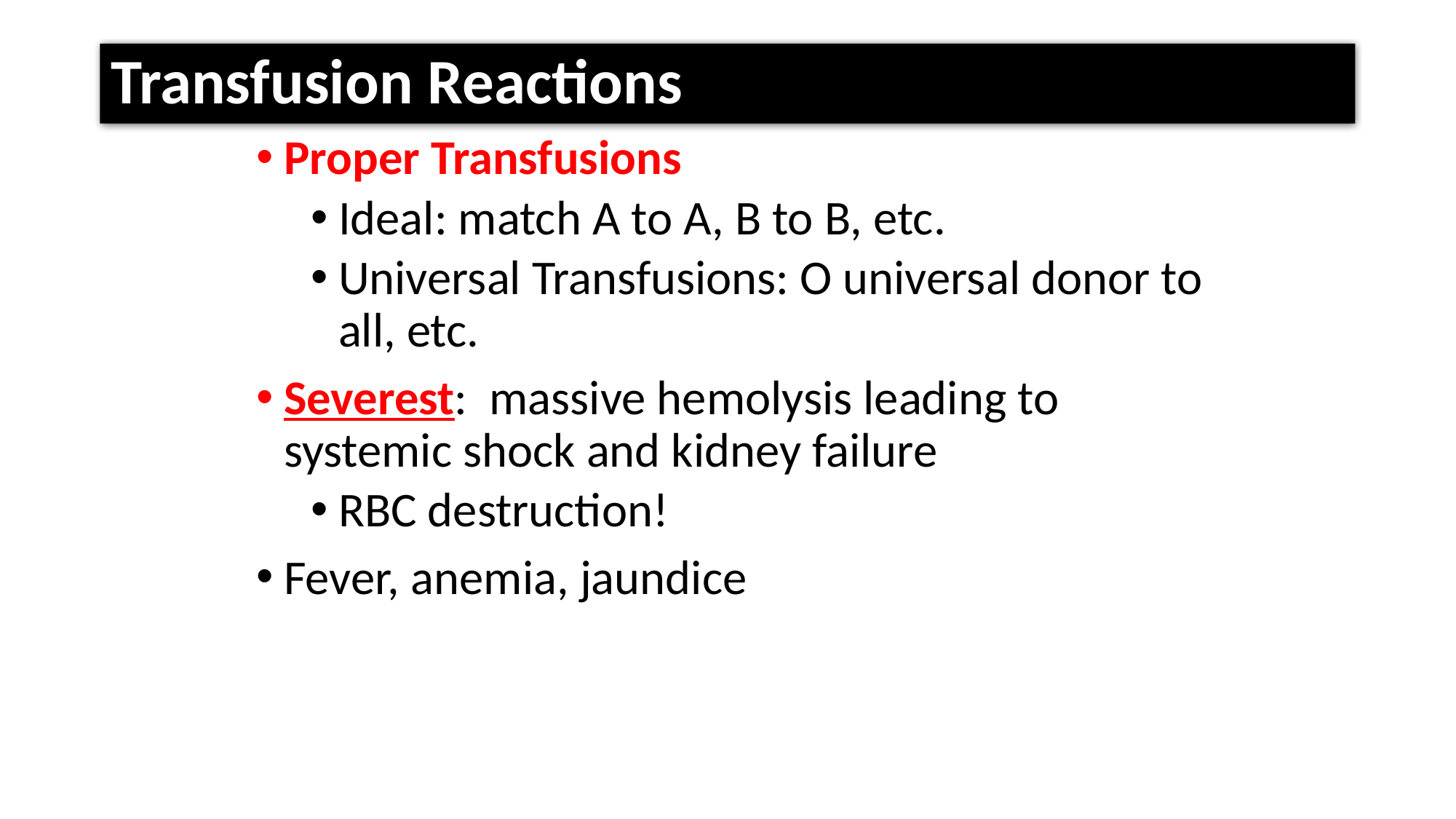

# Transfusion Reactions
Proper Transfusions
Ideal: match A to A, B to B, etc.
Universal Transfusions: O universal donor to all, etc.
Severest:  massive hemolysis leading to systemic shock and kidney failure
RBC destruction!
Fever, anemia, jaundice